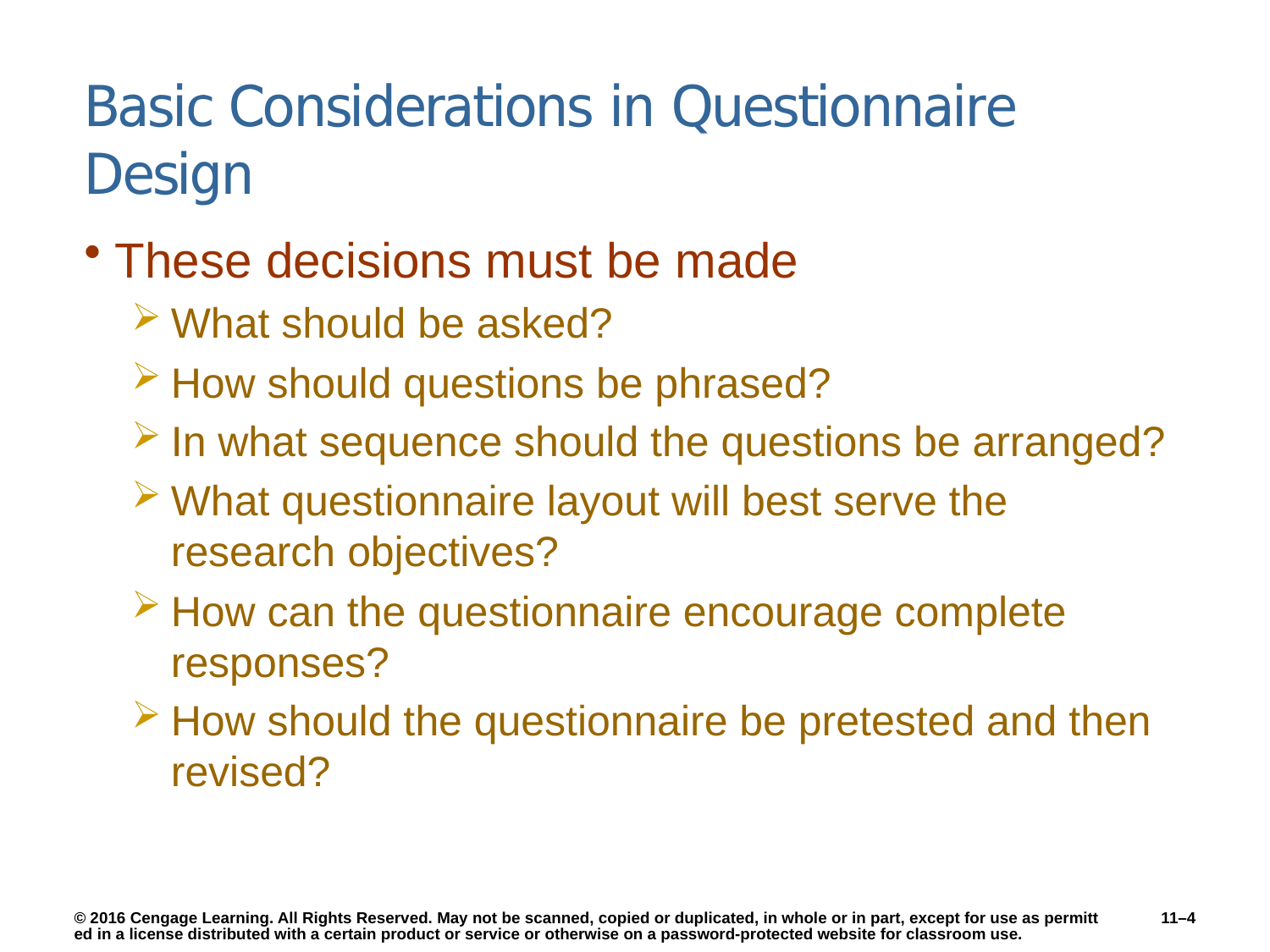

# Basic Considerations in Questionnaire Design
These decisions must be made
What should be asked?
How should questions be phrased?
In what sequence should the questions be arranged?
What questionnaire layout will best serve the research objectives?
How can the questionnaire encourage complete responses?
How should the questionnaire be pretested and then revised?

11–4
© 2016 Cengage Learning. All Rights Reserved. May not be scanned, copied or duplicated, in whole or in part, except for use as permitted in a license distributed with a certain product or service or otherwise on a password-protected website for classroom use.